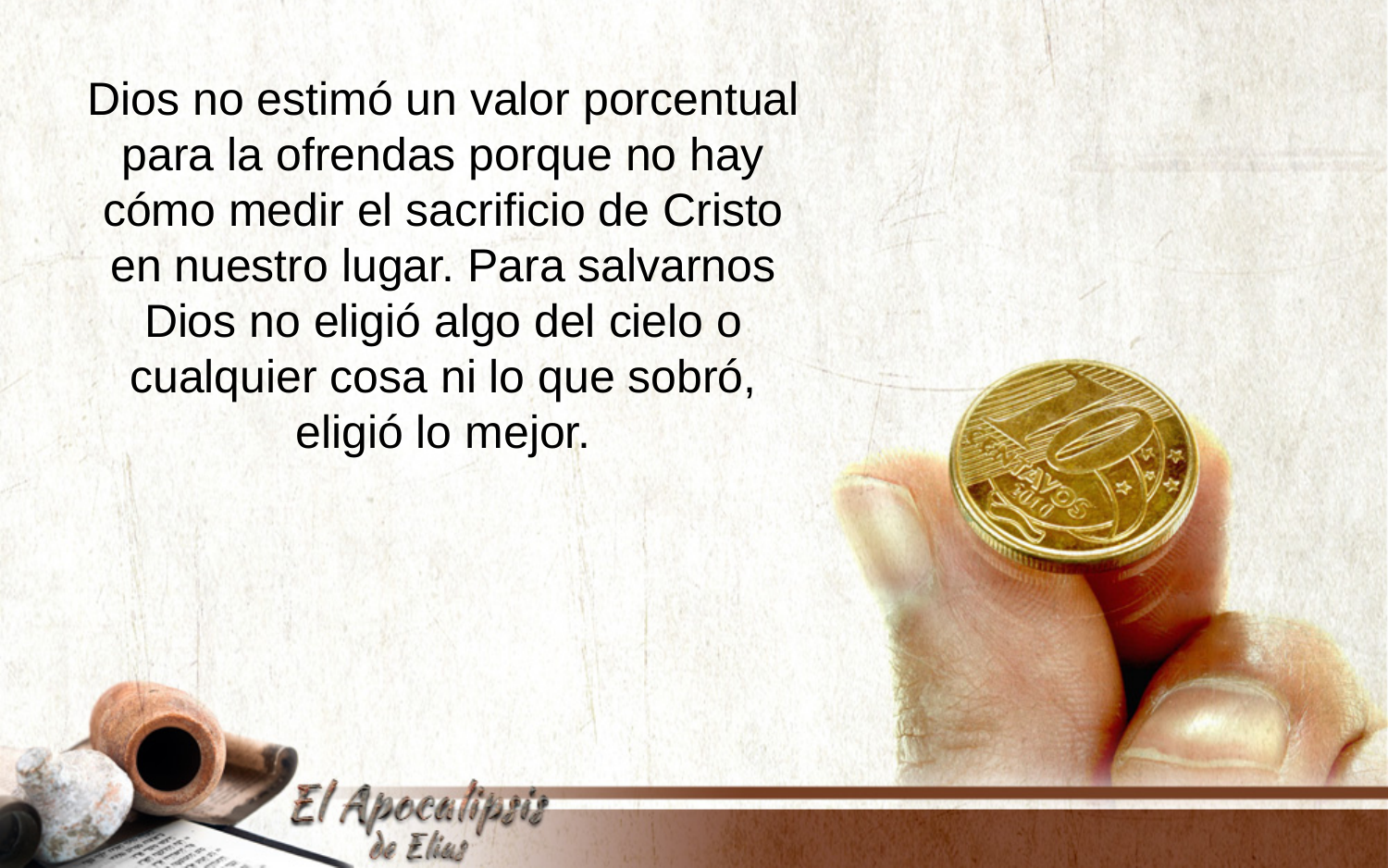

Dios no estimó un valor porcentual para la ofrendas porque no hay cómo medir el sacrificio de Cristo en nuestro lugar. Para salvarnos Dios no eligió algo del cielo o cualquier cosa ni lo que sobró, eligió lo mejor.